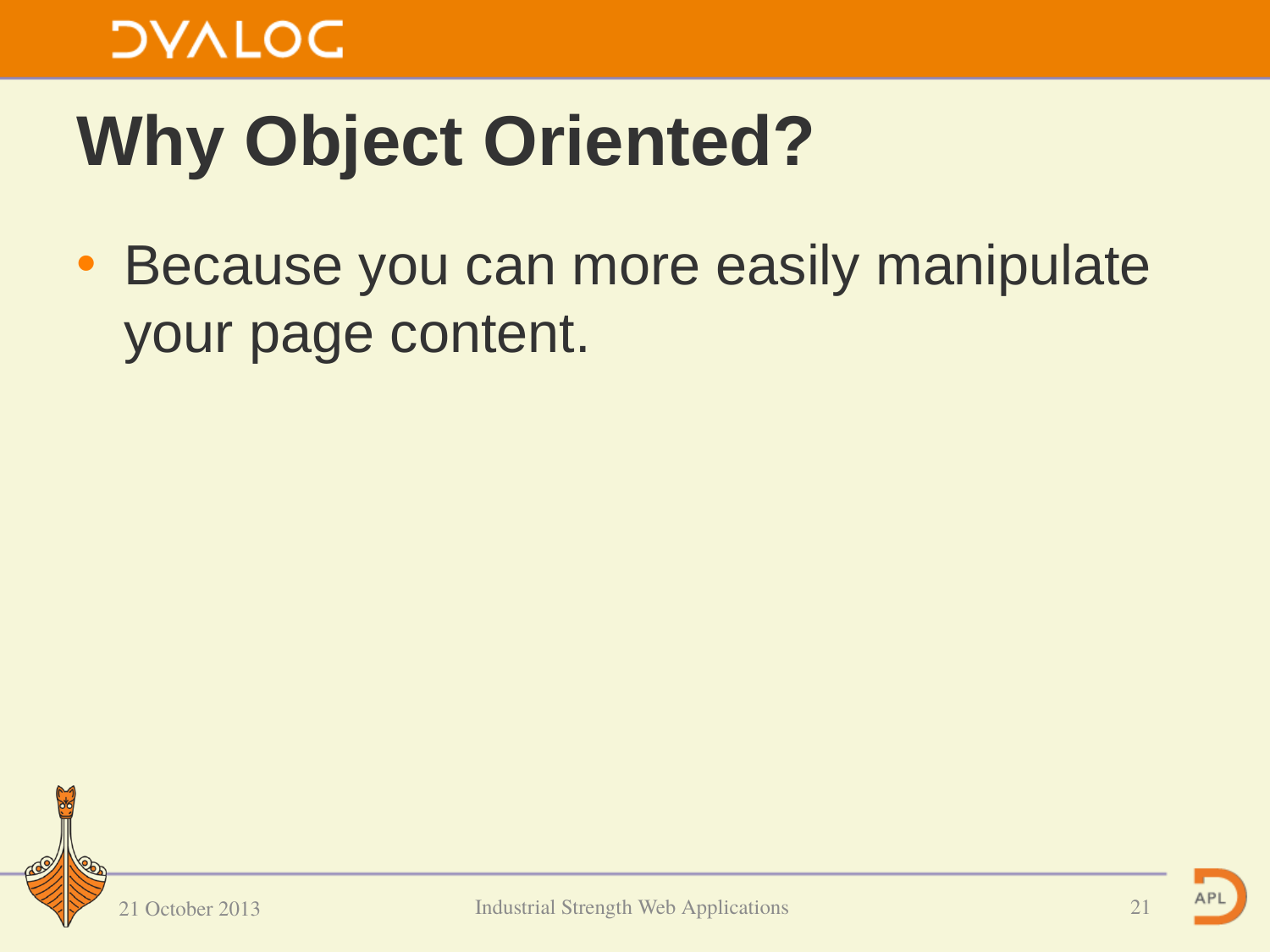

# Why Object Oriented?
Because you can more easily manipulate your page content.
21 October 2013
 Industrial Strength Web Applications
21